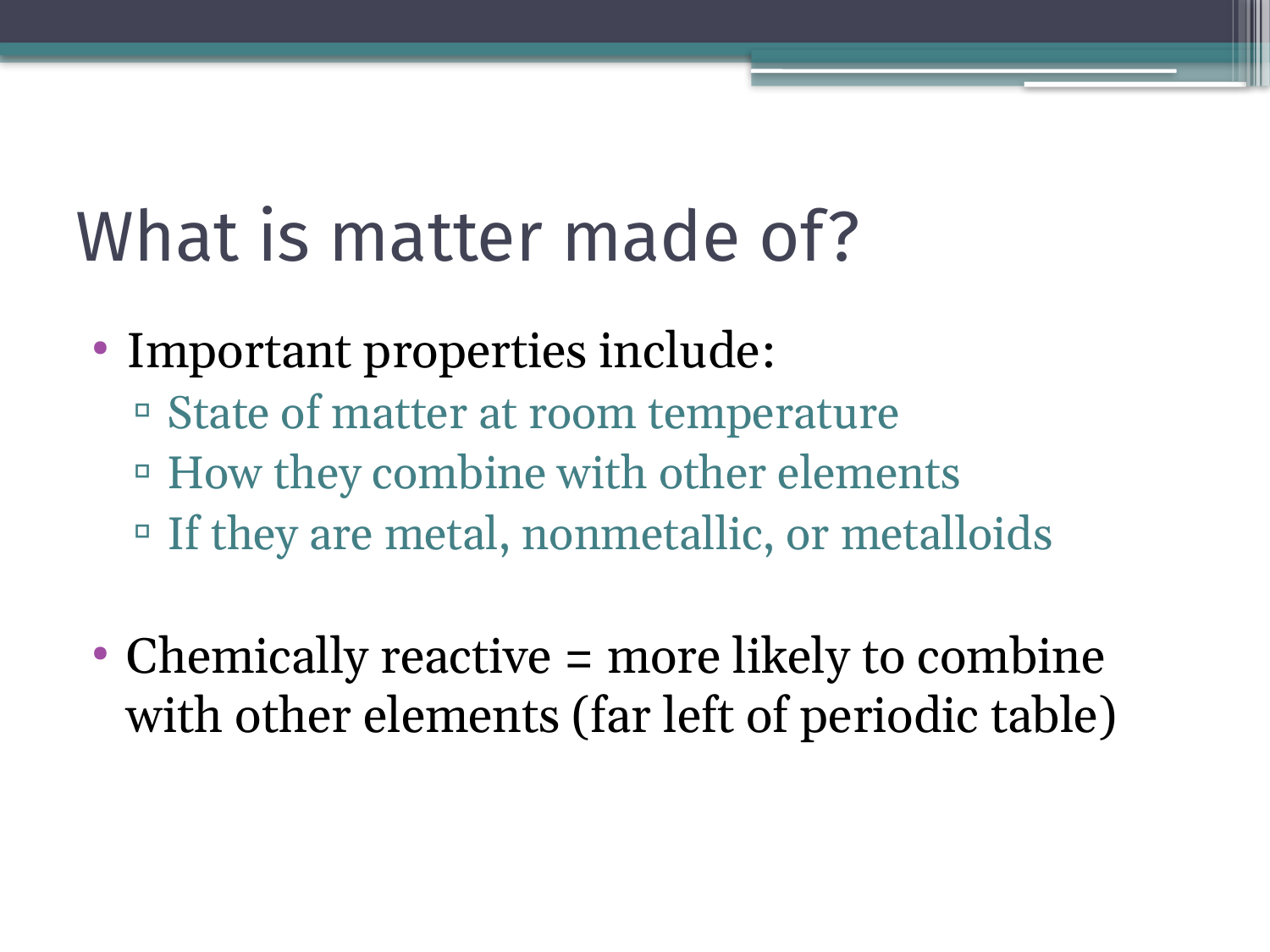

# What is matter made of?
Important properties include:
State of matter at room temperature
How they combine with other elements
If they are metal, nonmetallic, or metalloids

Chemically reactive = more likely to combine with other elements (far left of periodic table)